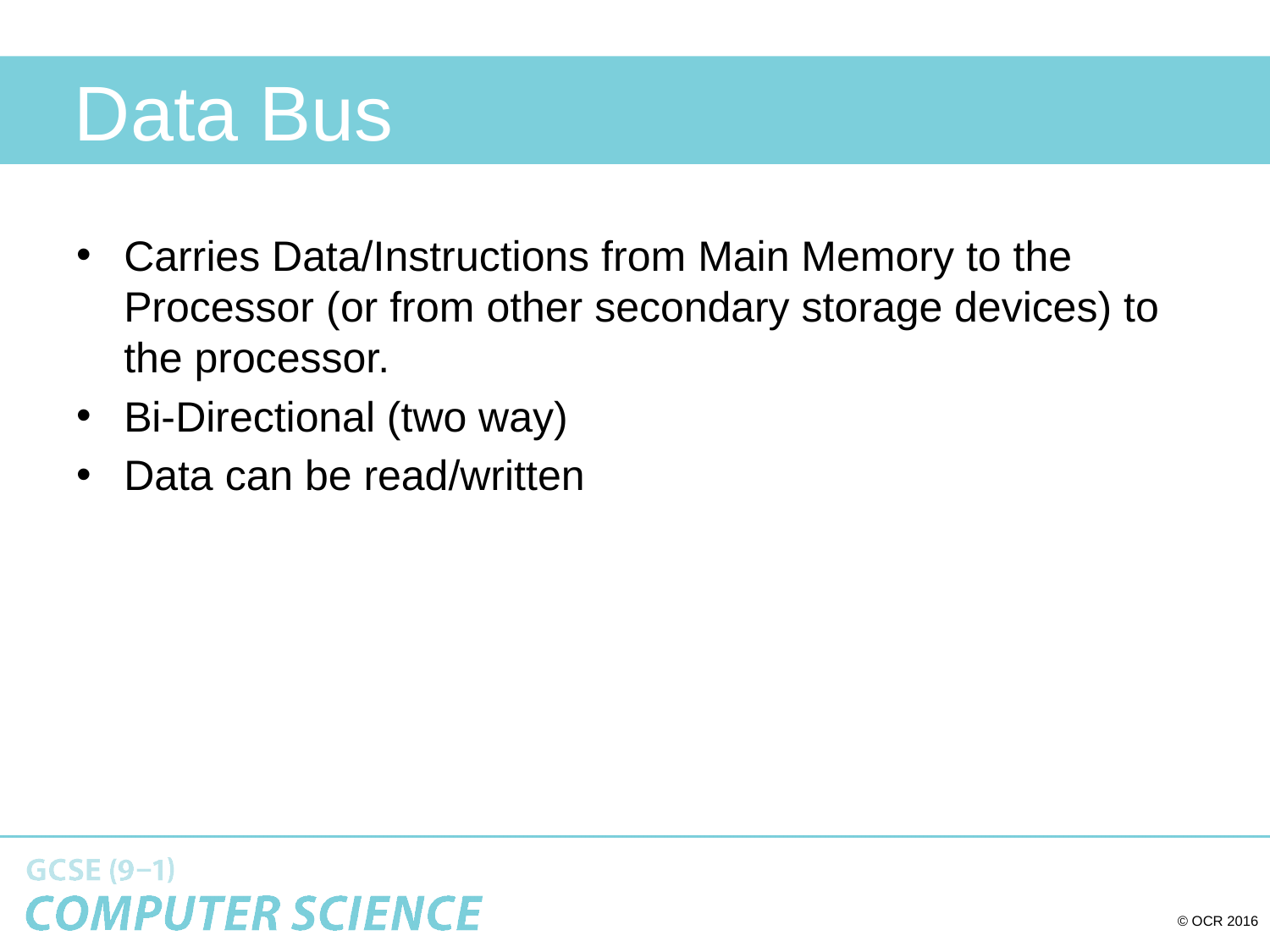

# Data Bus
Carries Data/Instructions from Main Memory to the Processor (or from other secondary storage devices) to the processor.
Bi-Directional (two way)
Data can be read/written